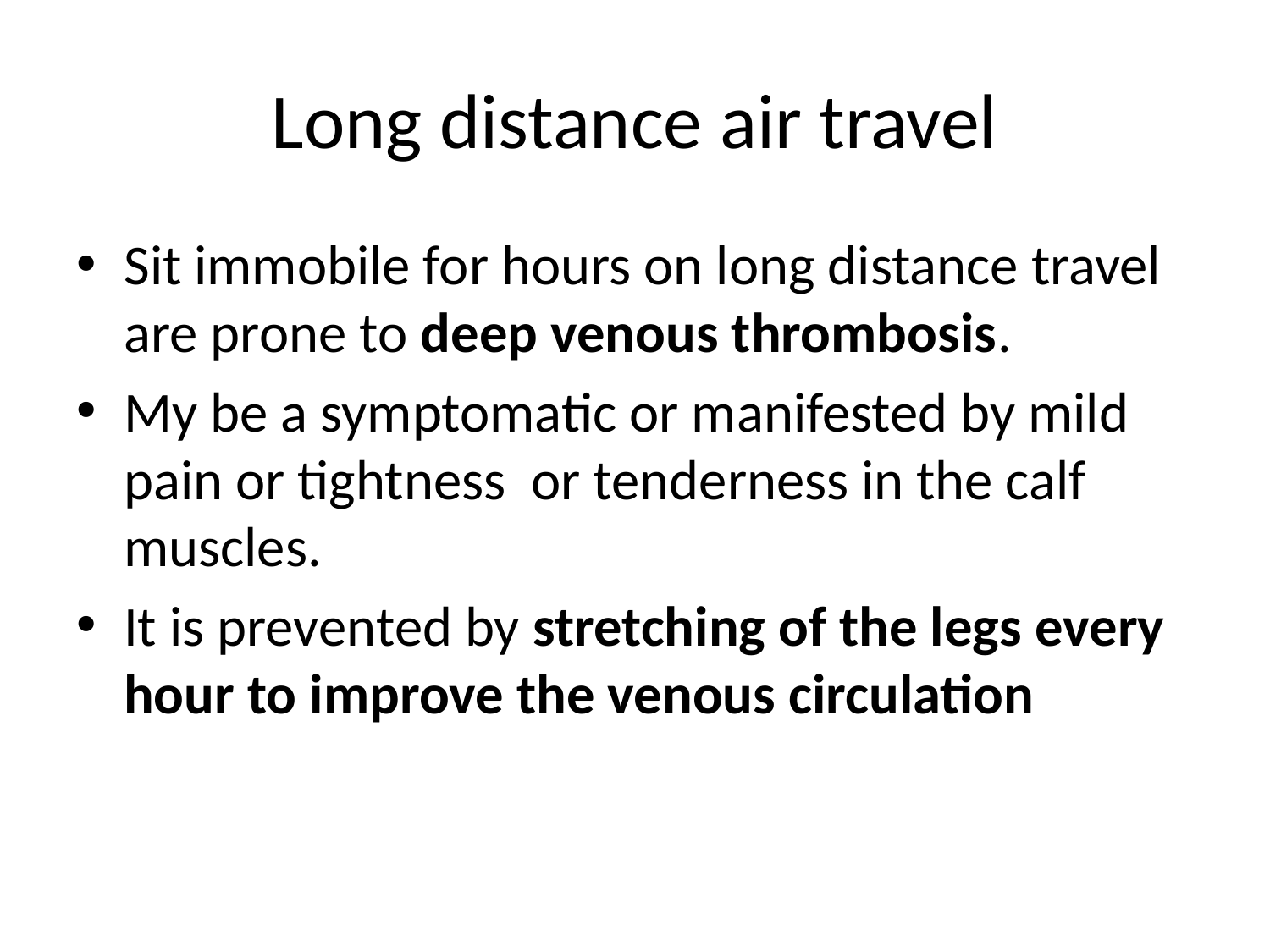

# Long distance air travel
Sit immobile for hours on long distance travel are prone to deep venous thrombosis.
My be a symptomatic or manifested by mild pain or tightness  or tenderness in the calf muscles.
It is prevented by stretching of the legs every hour to improve the venous circulation